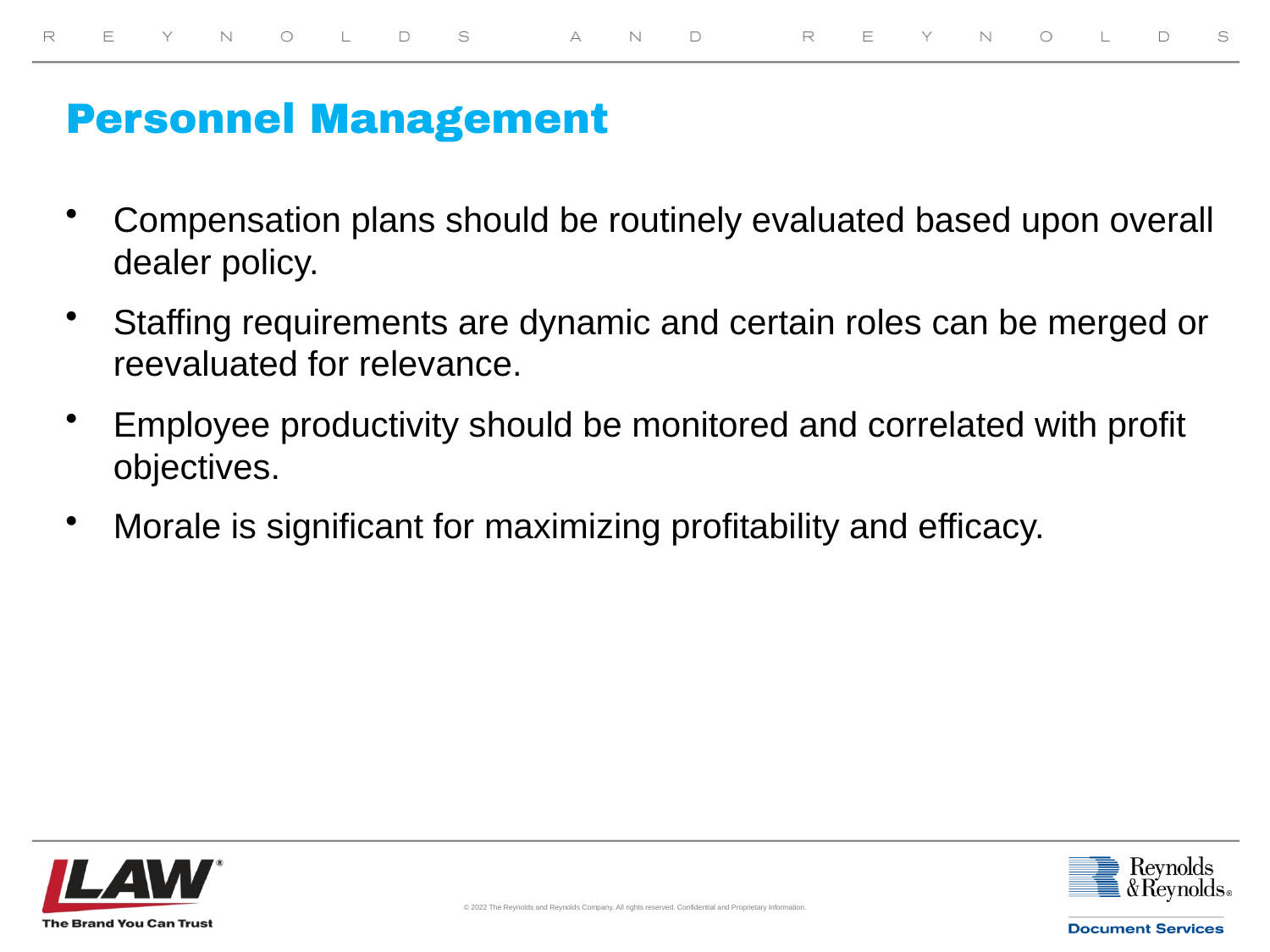

# Personnel Management
Compensation plans should be routinely evaluated based upon overall dealer policy.
Staffing requirements are dynamic and certain roles can be merged or reevaluated for relevance.
Employee productivity should be monitored and correlated with profit objectives.
Morale is significant for maximizing profitability and efficacy.